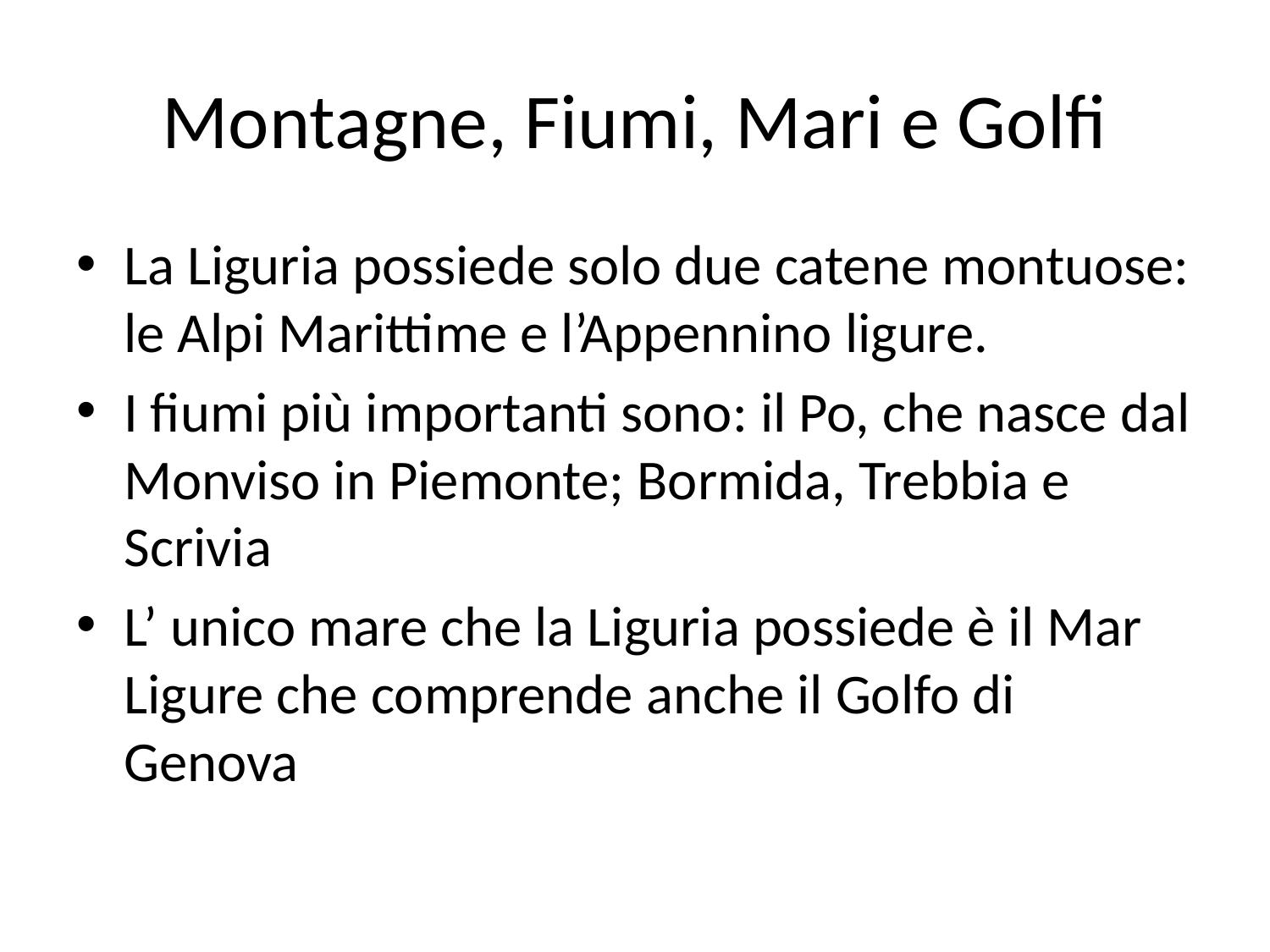

# Montagne, Fiumi, Mari e Golfi
La Liguria possiede solo due catene montuose: le Alpi Marittime e l’Appennino ligure.
I fiumi più importanti sono: il Po, che nasce dal Monviso in Piemonte; Bormida, Trebbia e Scrivia
L’ unico mare che la Liguria possiede è il Mar Ligure che comprende anche il Golfo di Genova